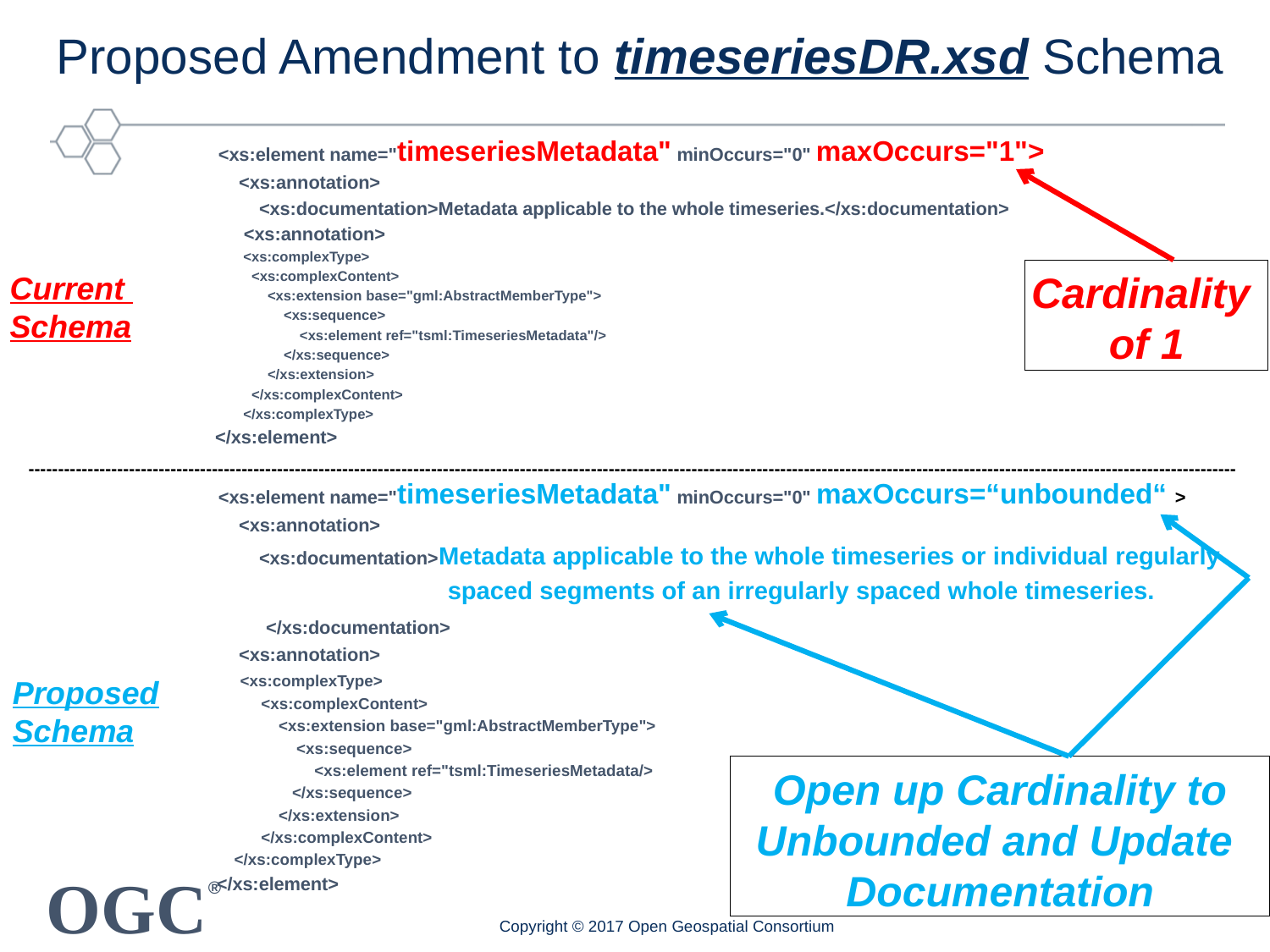

# Proposed Amendment to timeseriesDR.xsd Schema
   <xs:element name="timeseriesMetadata" minOccurs="0" maxOccurs="1">
       <xs:annotation>
           <xs:documentation>Metadata applicable to the whole timeseries.</xs:documentation>
        <xs:annotation>
          <xs:complexType>
            <xs:complexContent>
                <xs:extension base="gml:AbstractMemberType">
                    <xs:sequence>
                        <xs:element ref="tsml:TimeseriesMetadata"/>
                    </xs:sequence>
                </xs:extension>
            </xs:complexContent>
          </xs:complexType>
   </xs:element>
   <xs:element name="timeseriesMetadata" minOccurs="0" maxOccurs=“unbounded“ >
       <xs:annotation>
           <xs:documentation>Metadata applicable to the whole timeseries or individual regularly
                                   spaced segments of an irregularly spaced whole timeseries.
         </xs:documentation>
       <xs:annotation>
        <xs:complexType>
             <xs:complexContent>
                 <xs:extension base="gml:AbstractMemberType">
                     <xs:sequence>
                         <xs:element ref="tsml:TimeseriesMetadata/>
                    </xs:sequence>
                 </xs:extension>
             </xs:complexContent>
       </xs:complexType>
   </xs:element>
Cardinality
of 1
Current
Schema
------------------------------------------------------------------------------------------------------------------------------------------------------------------------------------------------------------
Proposed
Schema
Open up Cardinality to
Unbounded and Update
Documentation
Copyright © 2017 Open Geospatial Consortium